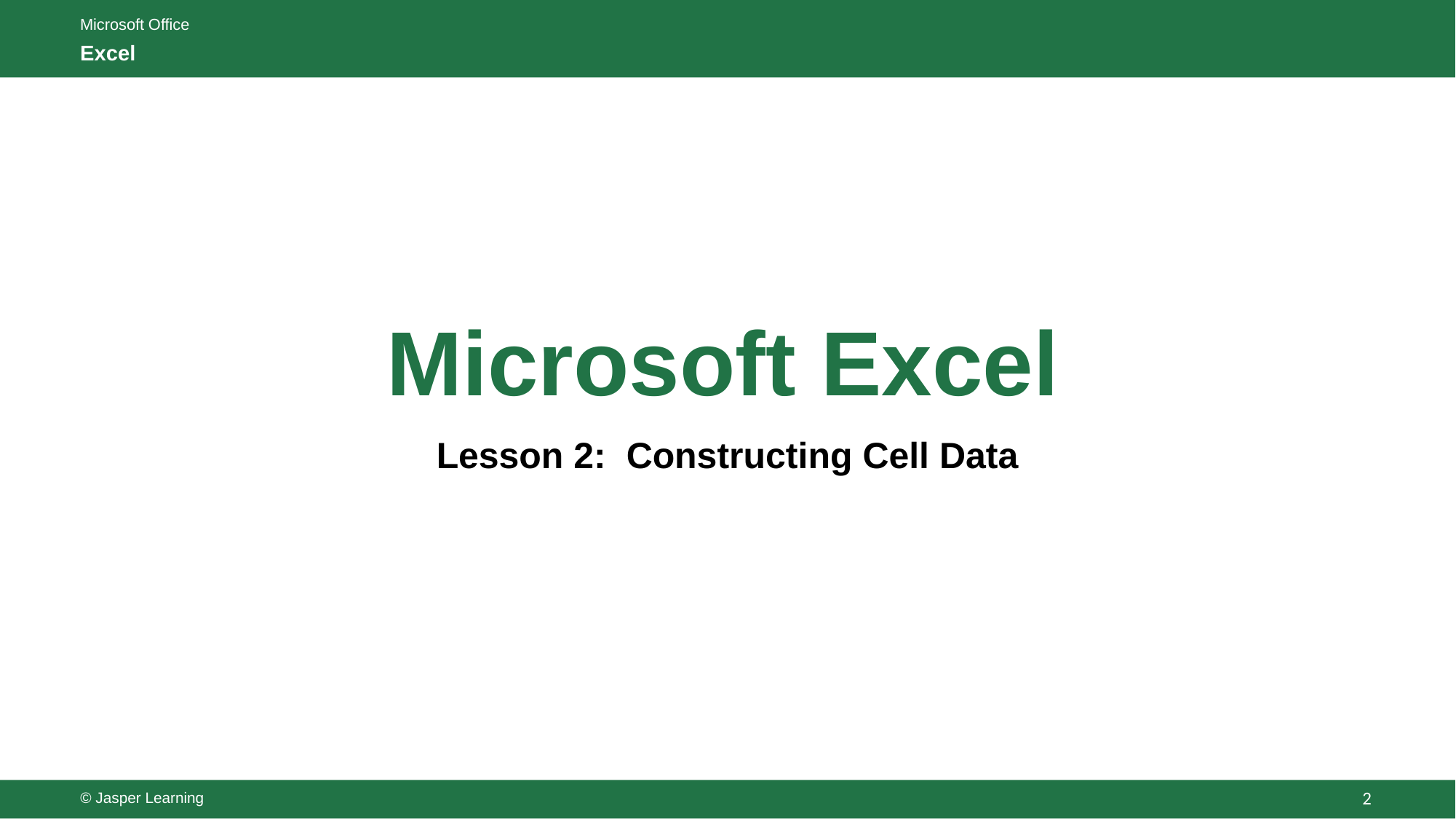

# Microsoft Excel
Lesson 2:  Constructing Cell Data
© Jasper Learning
2